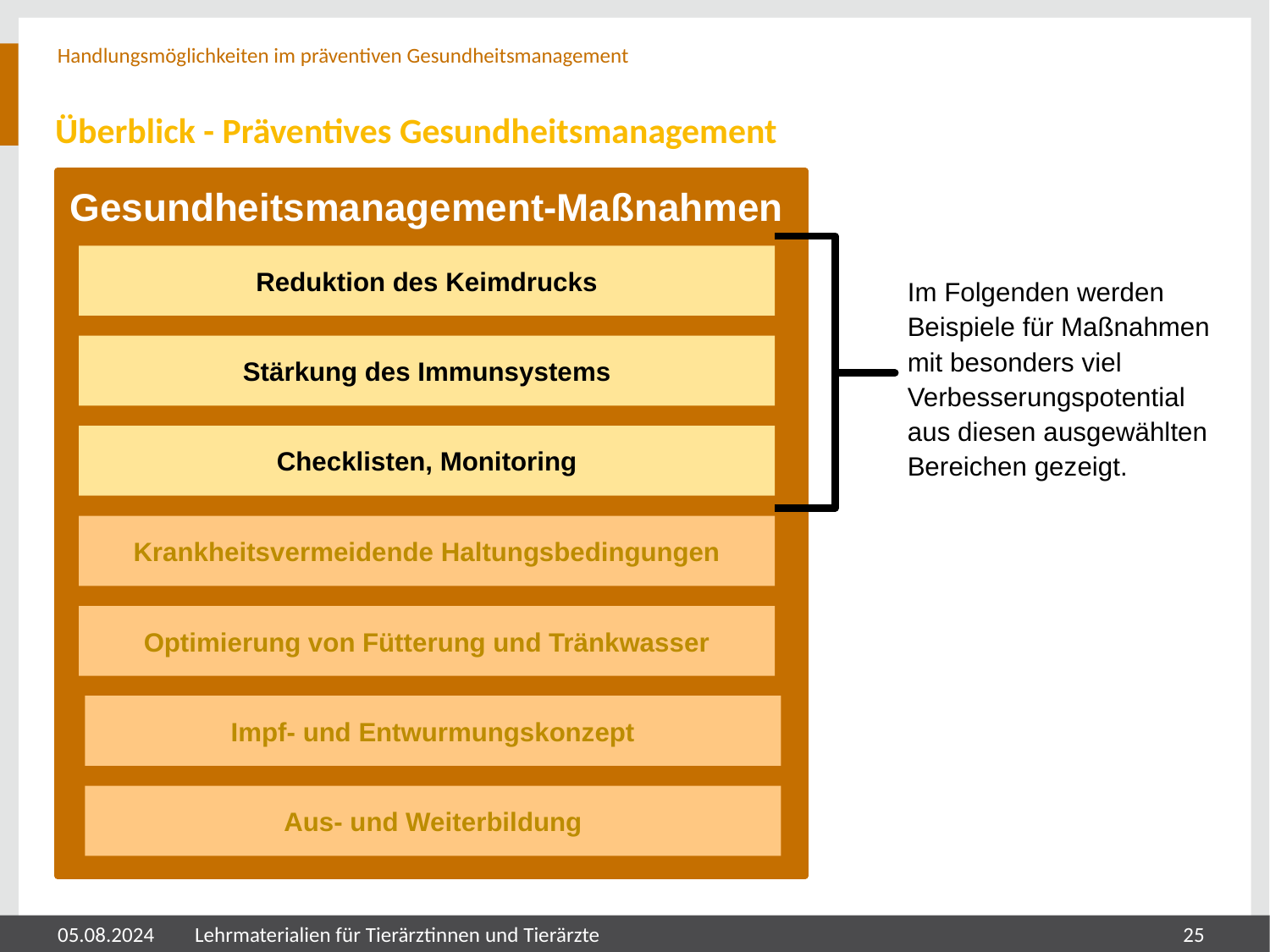

Handlungsmöglichkeiten im präventiven Gesundheitsmanagement
# Überblick - Präventives Gesundheitsmanagement

Gesundheitsmanagement-Maßnahmen

Reduktion des Keimdrucks
Im Folgenden werden Beispiele für Maßnahmen mit besonders viel Verbesserungspotential aus diesen ausgewählten Bereichen gezeigt.
Stärkung des Immunsystems
Checklisten, Monitoring
Krankheitsvermeidende Haltungsbedingungen
Optimierung von Fütterung und Tränkwasser
Impf- und Entwurmungskonzept
Aus- und Weiterbildung
05.08.2024
Lehrmaterialien für Tierärztinnen und Tierärzte
25